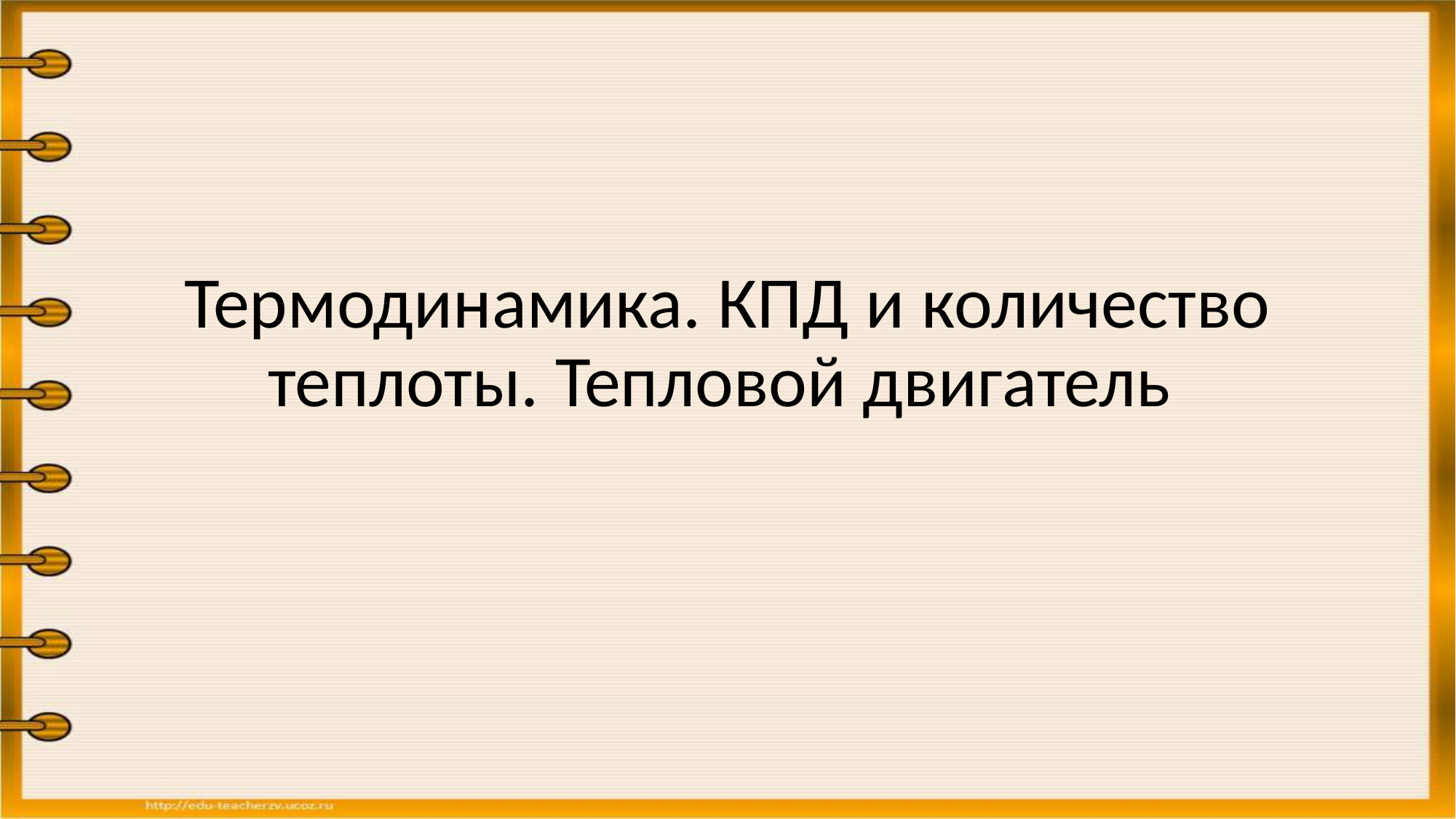

# Термодинамика. КПД и количество теплоты. Тепловой двигатель